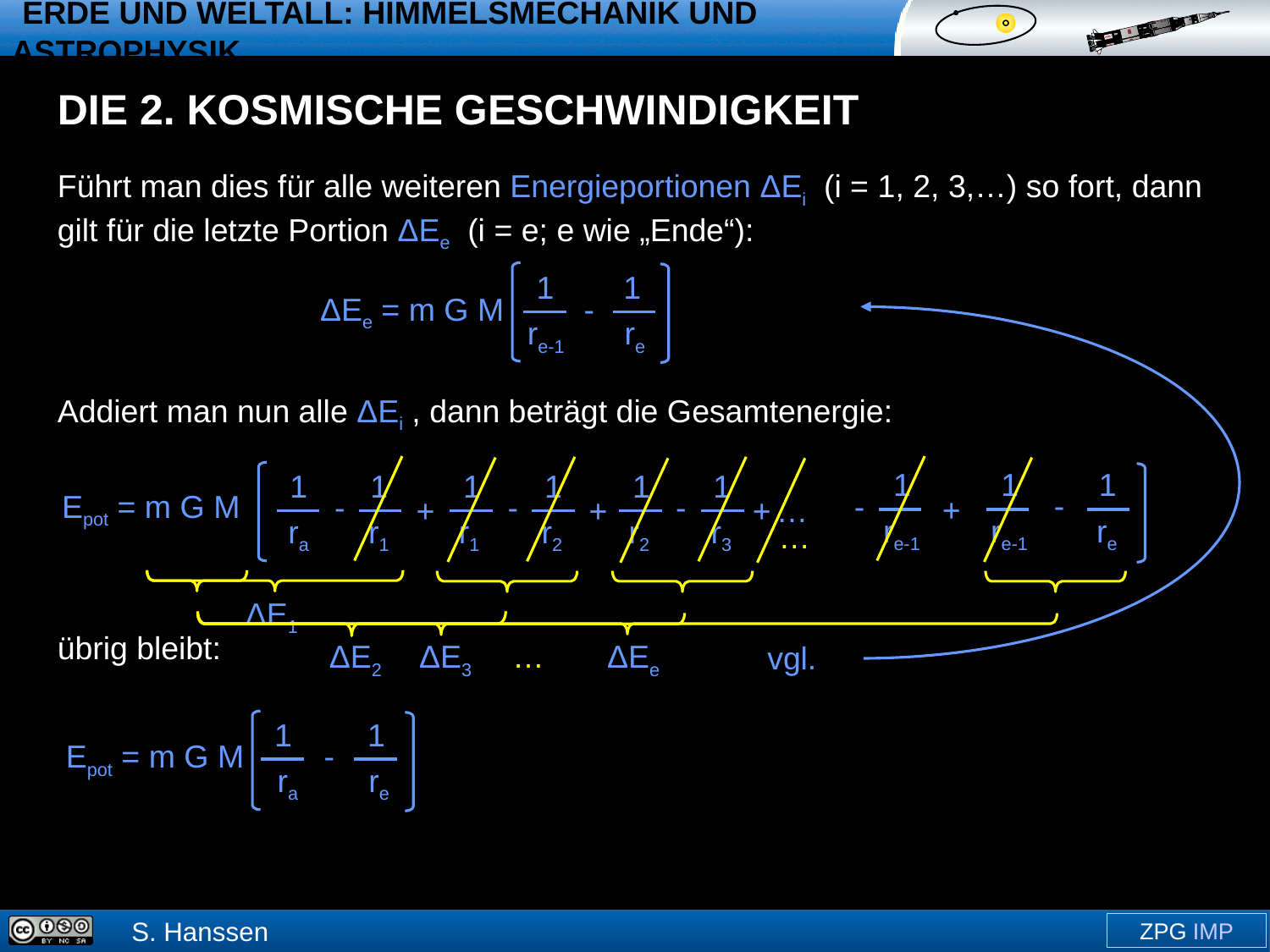

Die 2. kosmische Geschwindigkeit
Führt man dies für alle weiteren Energieportionen ΔEi  (i = 1, 2, 3,…) so fort, dann gilt für die letzte Portion ΔEe  (i = e; e wie „Ende“):

1
re-1
1
re

ΔEe = m G M         -

Addiert man nun alle ΔEi , dann beträgt die Gesamtenergie:

1
re-1
-
1
re-1
1
re
-
+
1
ra
1
r1

Epot = m G M
-
1
r2
-
+
1
r1
1
r2
1
r3
-
+

+
…
…

ΔE1
übrig bleibt:
…
ΔEe
ΔE3
ΔE2
vgl.
1
ra
1
re

Epot = m G M         -